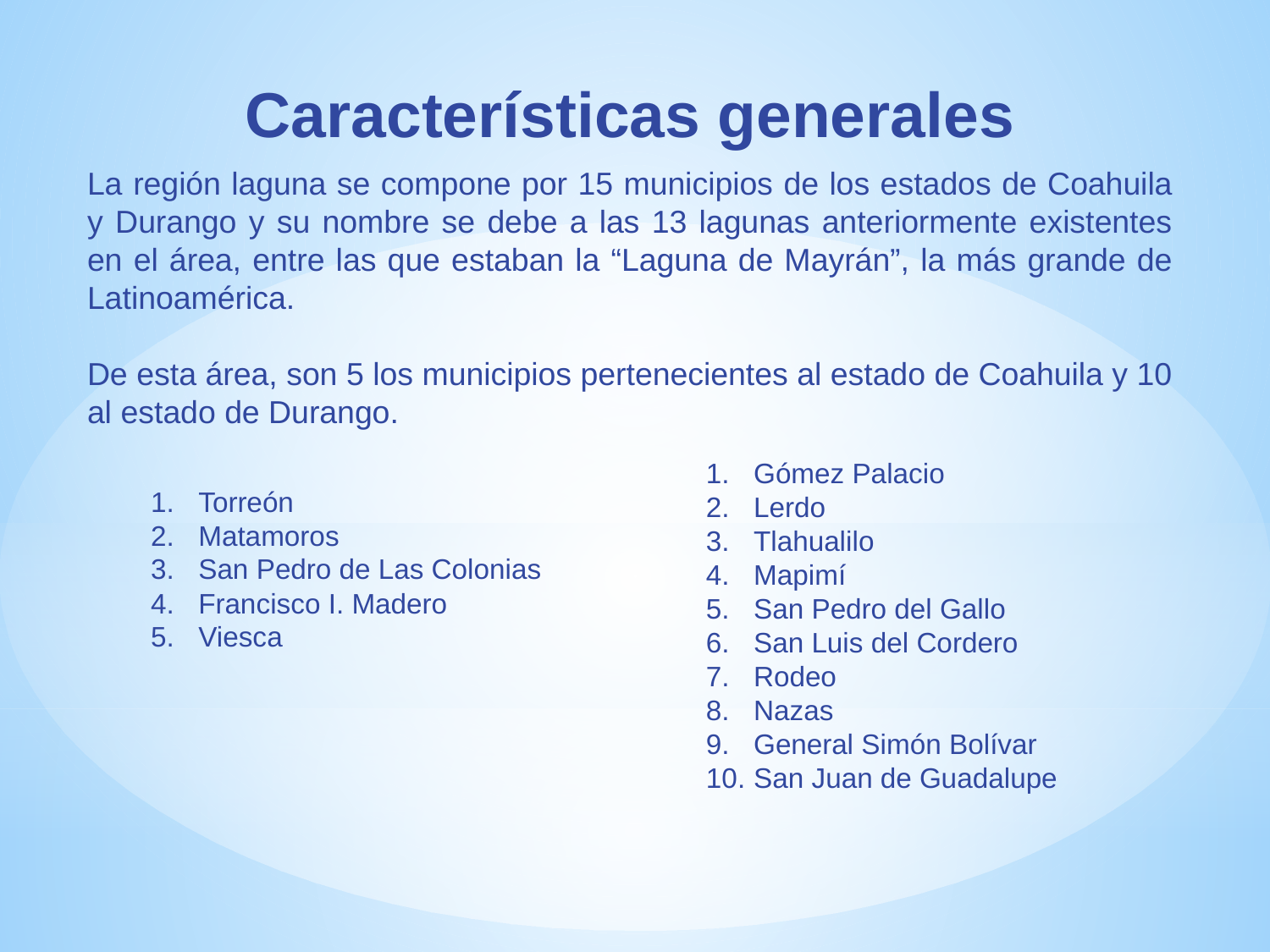

Características generales
La región laguna se compone por 15 municipios de los estados de Coahuila y Durango y su nombre se debe a las 13 lagunas anteriormente existentes en el área, entre las que estaban la “Laguna de Mayrán”, la más grande de Latinoamérica.

De esta área, son 5 los municipios pertenecientes al estado de Coahuila y 10 al estado de Durango.

Gómez Palacio
Lerdo
Tlahualilo
Mapimí
San Pedro del Gallo
San Luis del Cordero
Rodeo
Nazas
General Simón Bolívar
San Juan de Guadalupe
Torreón
Matamoros
San Pedro de Las Colonias
Francisco I. Madero
Viesca